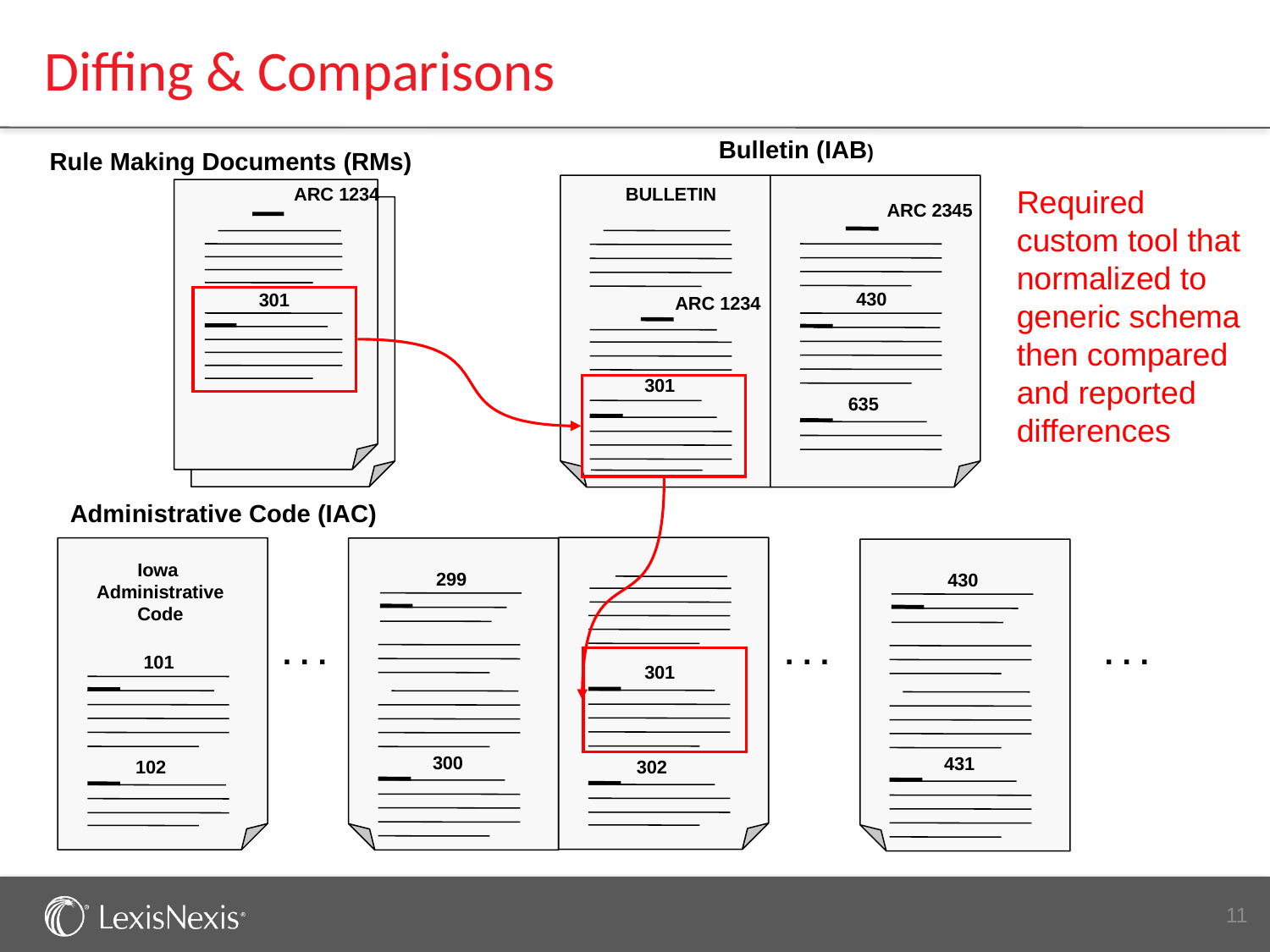

# Diffing & Comparisons
Bulletin (IAB)

BULLETIN
ARC 2345

430
ARC 1234

301

635

Rule Making Documents (RMs)
ARC 1234

301

Administrative Code (IAC)

Iowa
Administrative
Code
299
430

. . .
. . .
. . .

101

301

300
431

302
102

Required  custom tool that normalized to generic schema then compared and reported differences